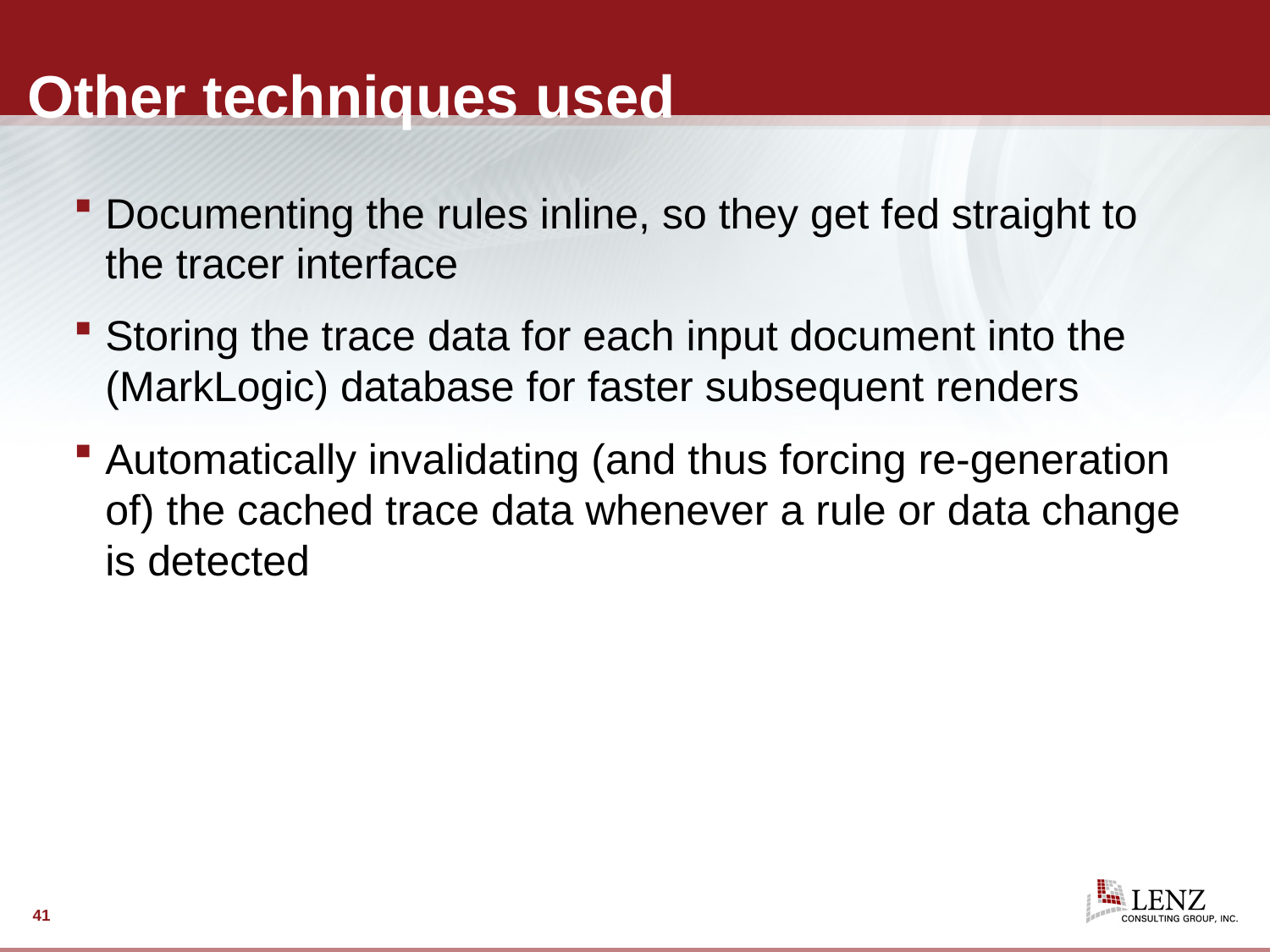

# Other techniques used
Documenting the rules inline, so they get fed straight to the tracer interface
Storing the trace data for each input document into the (MarkLogic) database for faster subsequent renders
Automatically invalidating (and thus forcing re-generation of) the cached trace data whenever a rule or data change is detected
41